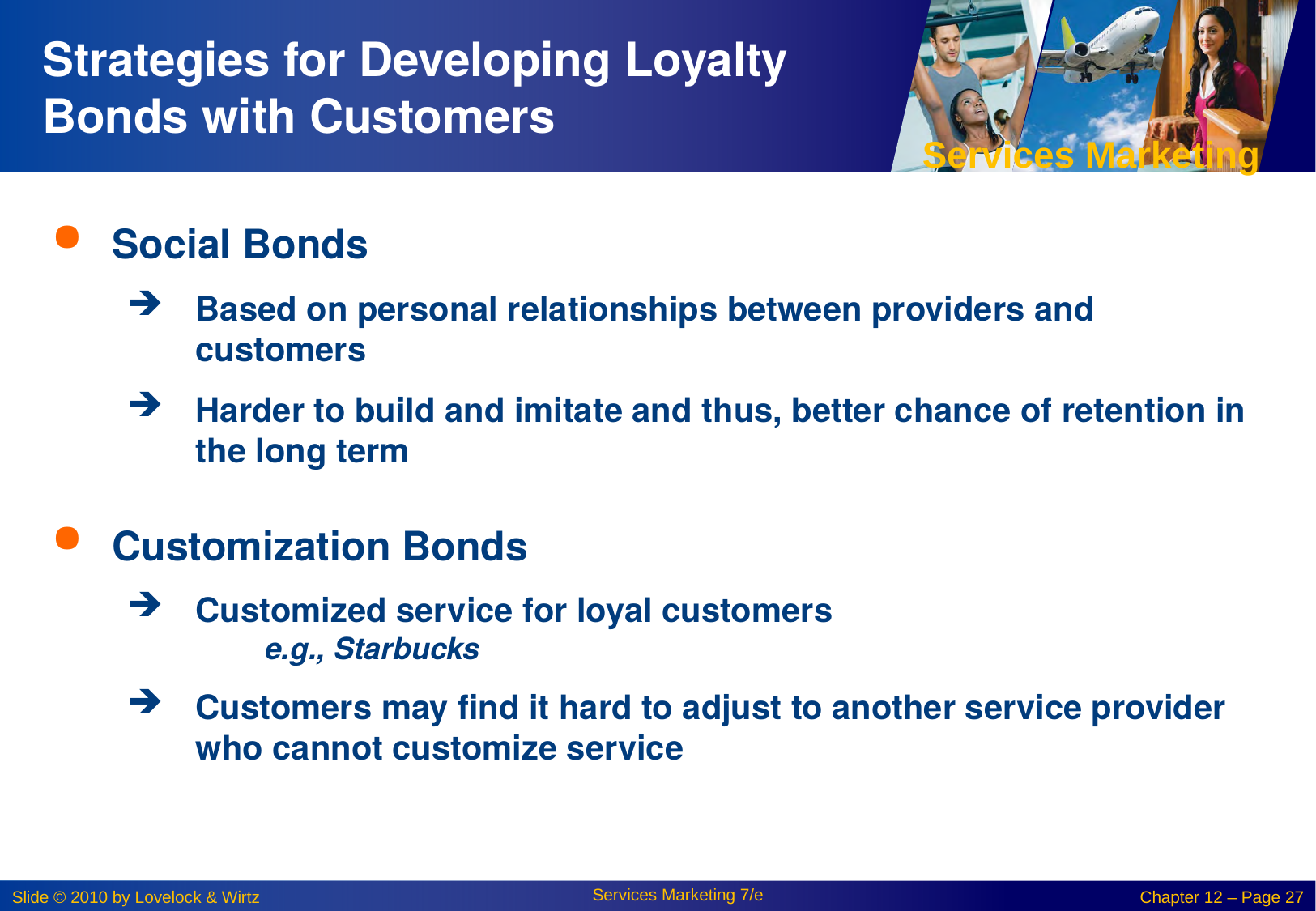

# Strategies for Developing Loyalty Bonds with Customers
Social Bonds
Based on personal relationships between providers and customers
Harder to build and imitate and thus, better chance of retention in the long term
Customization Bonds
Customized service for loyal customers
e.g., Starbucks
Customers may find it hard to adjust to another service provider who cannot customize service